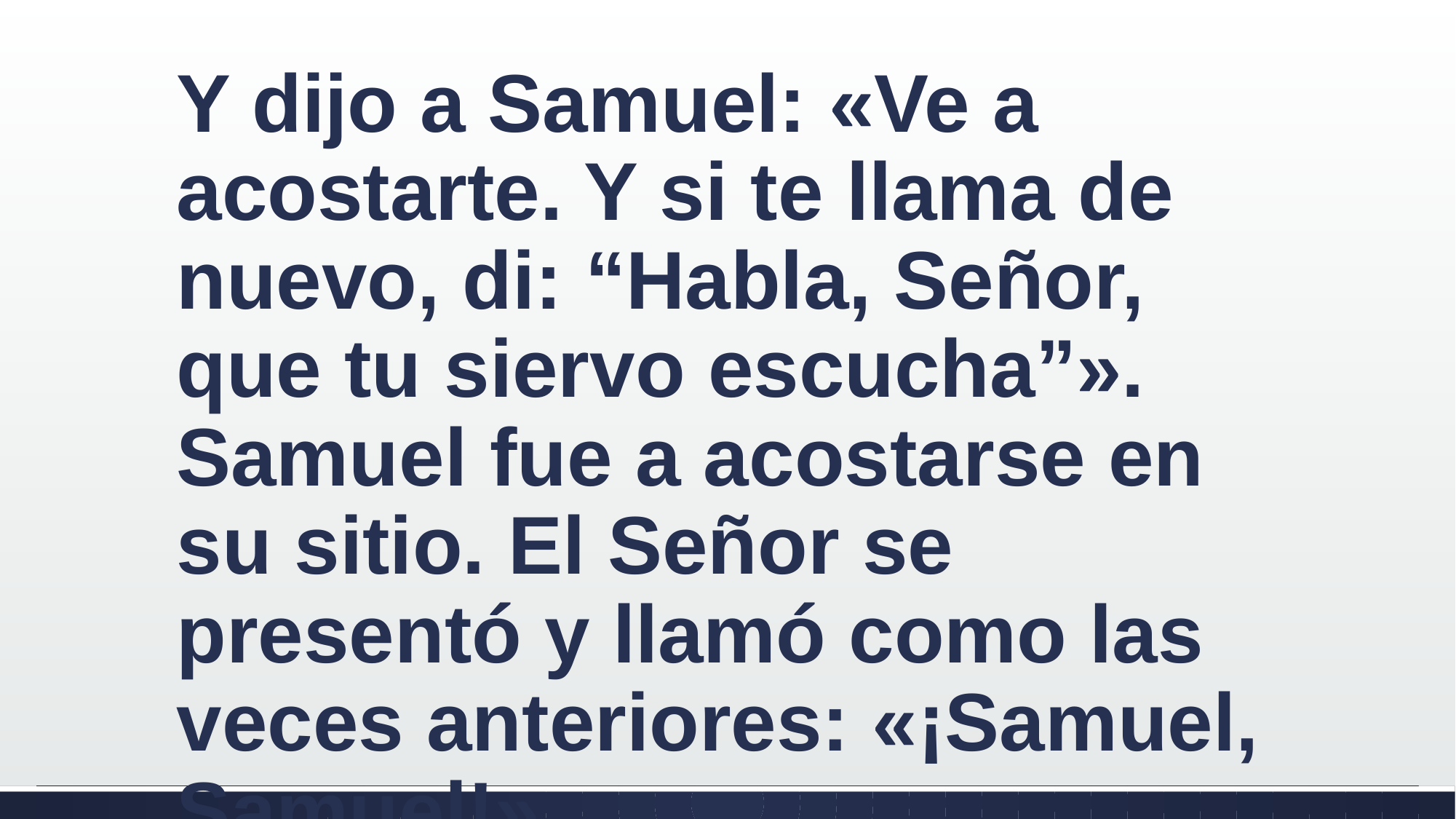

#
Y dijo a Samuel: «Ve a acostarte. Y si te llama de nuevo, di: “Habla, Señor, que tu siervo escucha”». Samuel fue a acostarse en su sitio. El Señor se presentó y llamó como las veces anteriores: «¡Samuel, Samuel!».